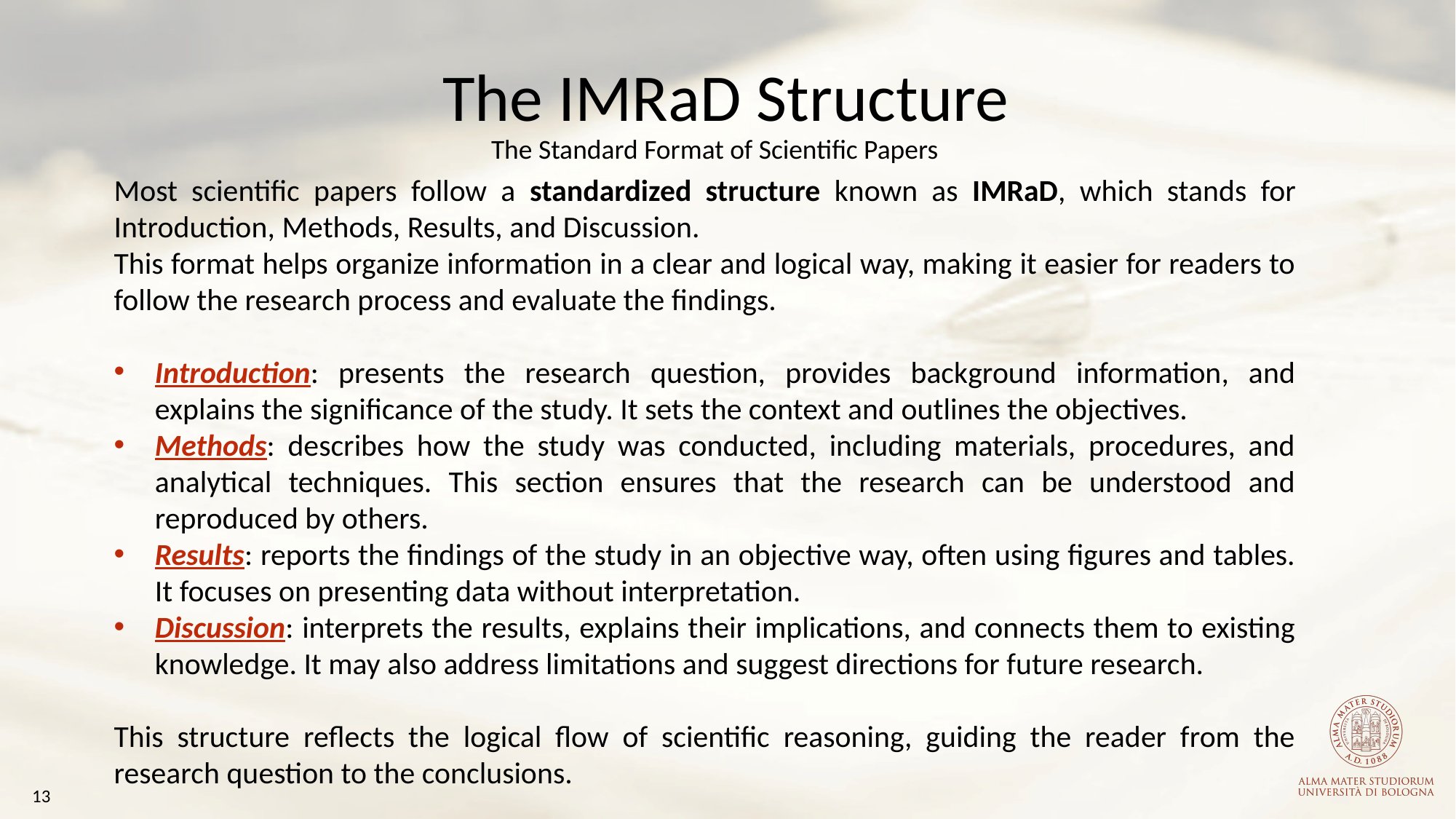

The IMRaD Structure
The Standard Format of Scientific Papers

Most scientific papers follow a standardized structure known as IMRaD, which stands for Introduction, Methods, Results, and Discussion.
This format helps organize information in a clear and logical way, making it easier for readers to follow the research process and evaluate the findings.

Introduction: presents the research question, provides background information, and explains the significance of the study. It sets the context and outlines the objectives.
Methods: describes how the study was conducted, including materials, procedures, and analytical techniques. This section ensures that the research can be understood and reproduced by others.
Results: reports the findings of the study in an objective way, often using figures and tables. It focuses on presenting data without interpretation.
Discussion: interprets the results, explains their implications, and connects them to existing knowledge. It may also address limitations and suggest directions for future research.

This structure reflects the logical flow of scientific reasoning, guiding the reader from the research question to the conclusions.